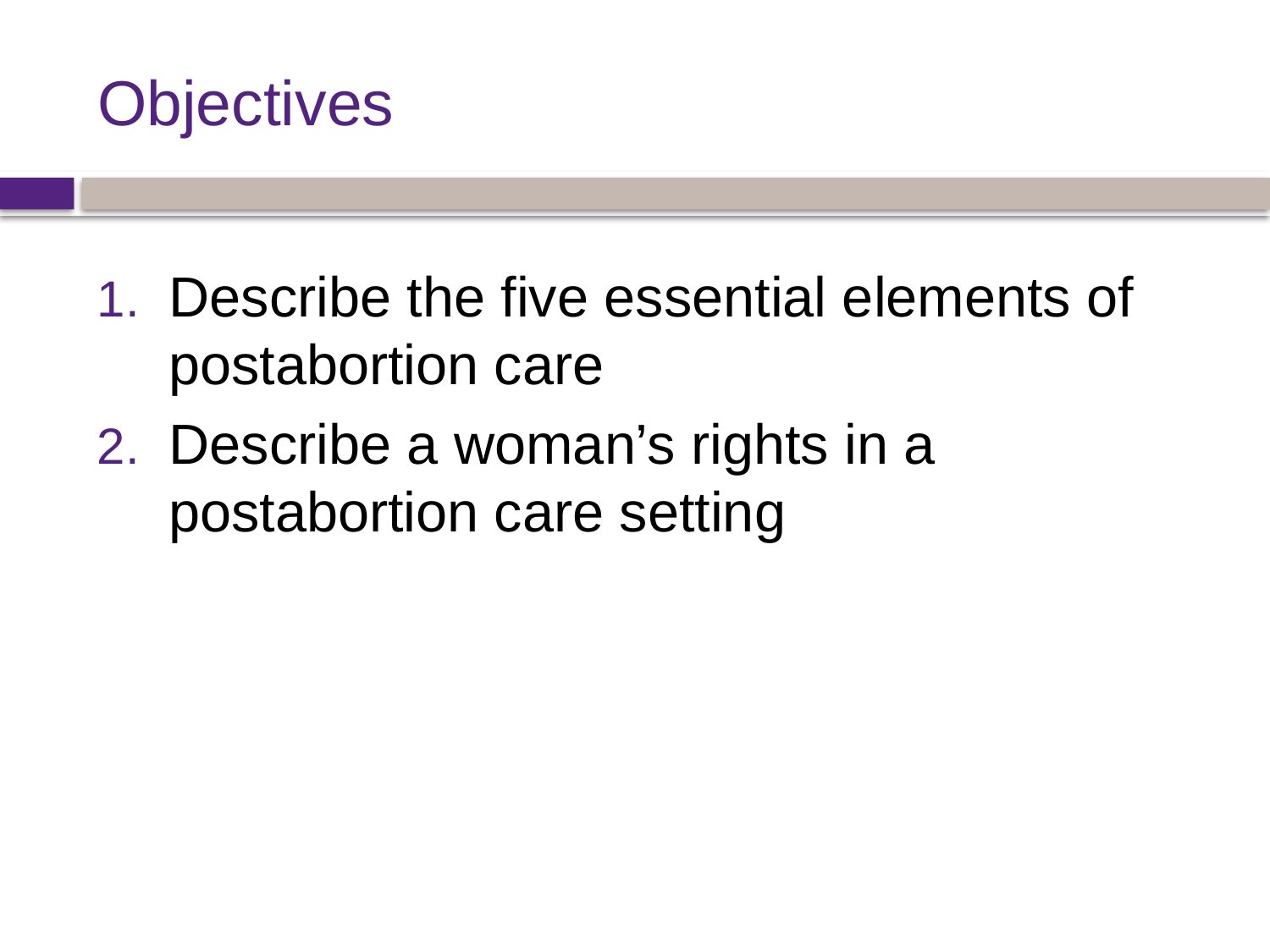

# Objectives
Describe the five essential elements of postabortion care
Describe a woman’s rights in a postabortion care setting